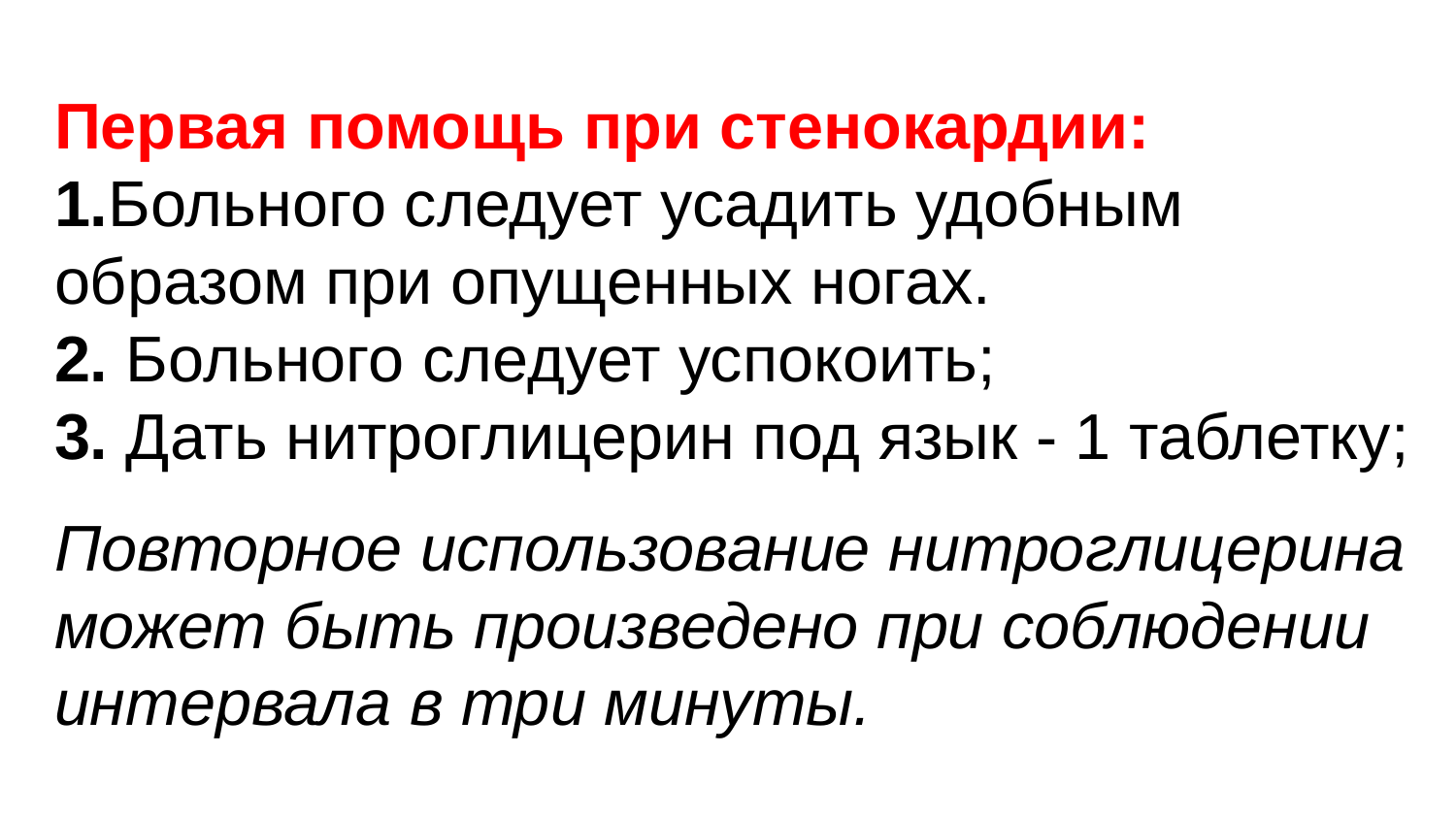

Первая помощь при стенокардии:
1.Больного следует усадить удобным образом при опущенных ногах.
2. Больного следует успокоить;
3. Дать нитроглицерин под язык - 1 таблетку;

Повторное использование нитроглицерина может быть произведено при соблюдении интервала в три минуты.